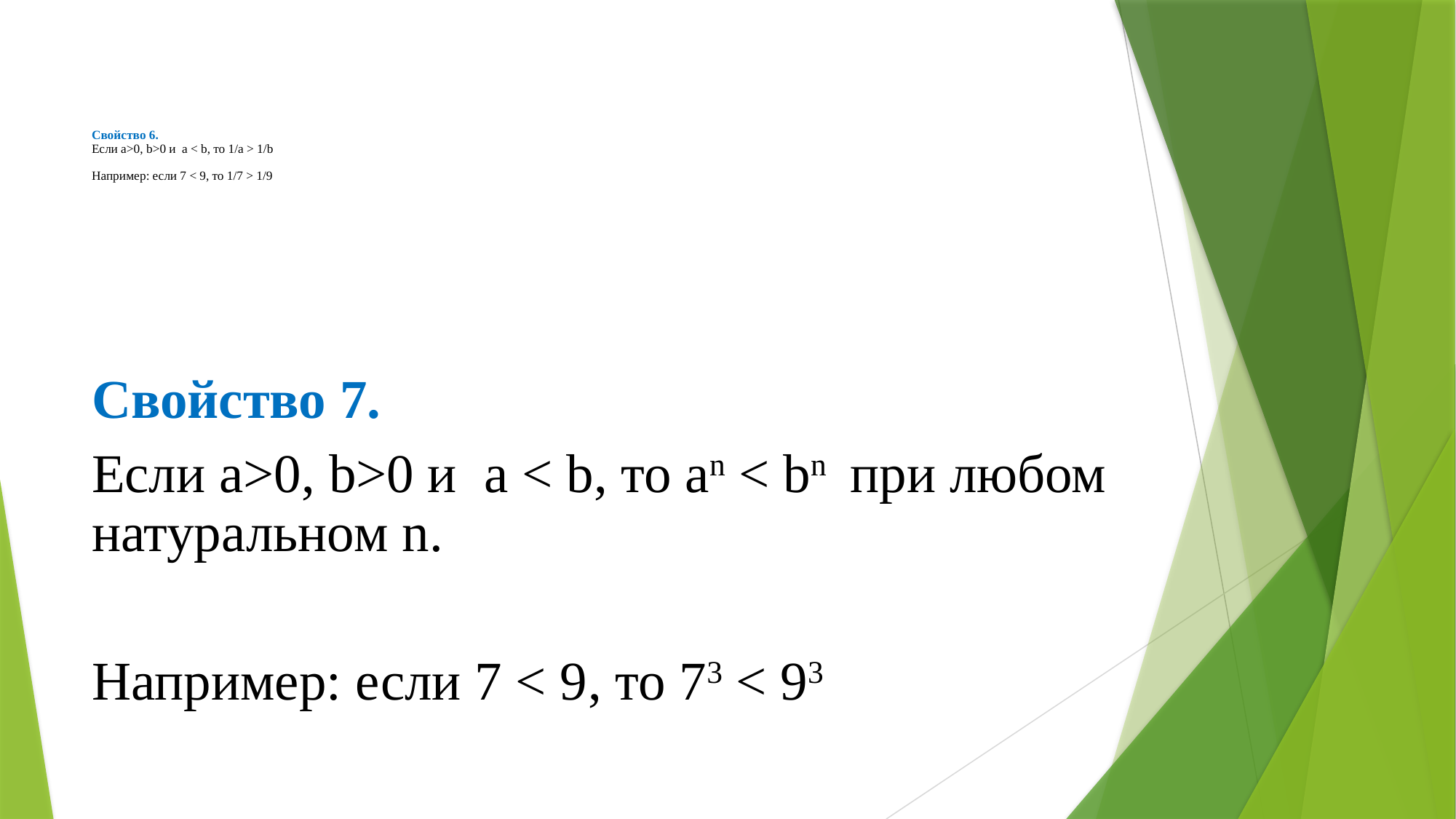

# Свойство 6. Если a>0, b>0 и  a < b, то 1/а > 1/b Например: если 7 < 9, то 1/7 > 1/9
Свойство 7.
Если a>0, b>0 и  a < b, то an < bn   при любом натуральном n.

Например: если 7 < 9, то 73 < 93